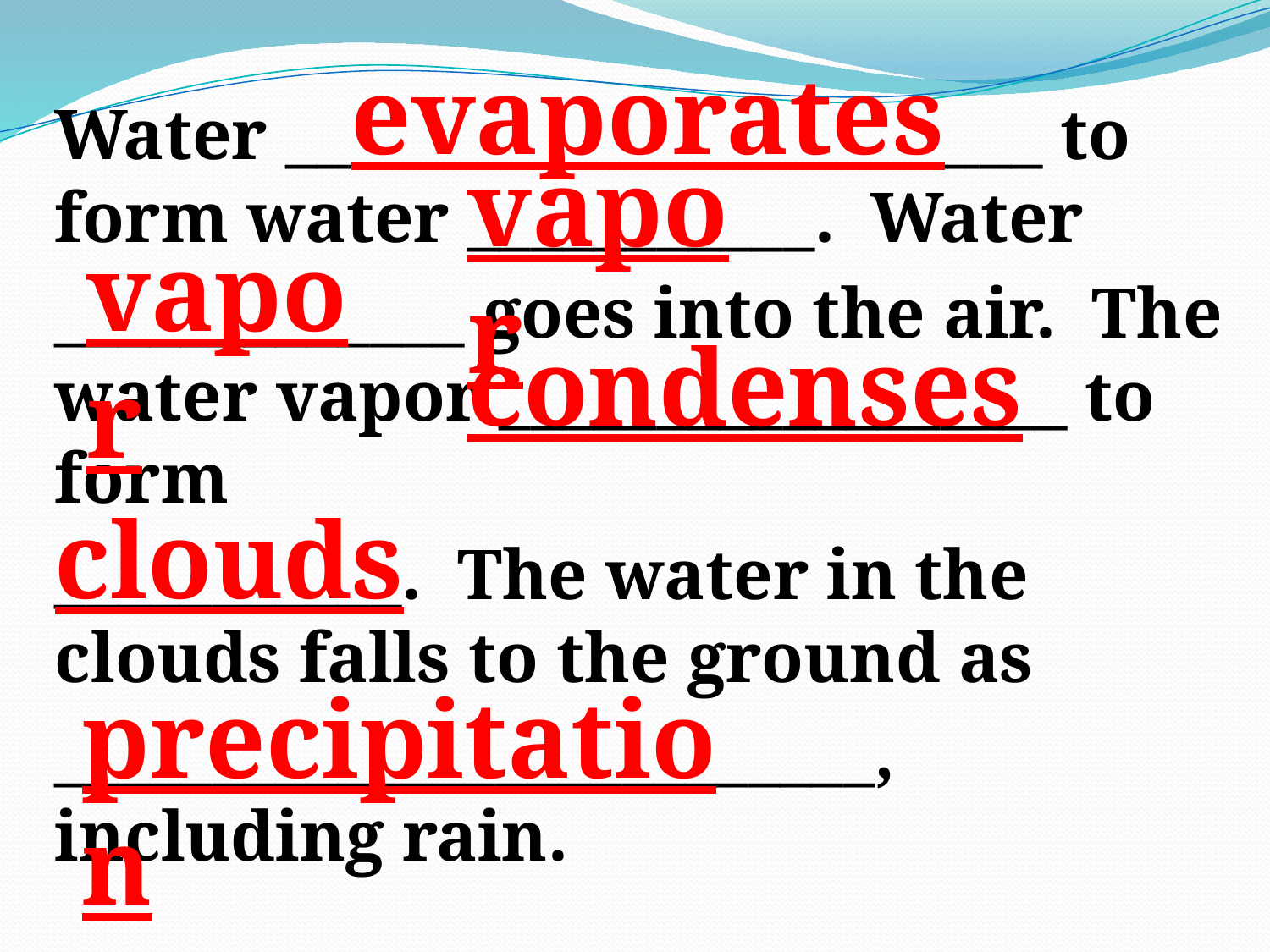

evaporates
Water ________________________ to form water ___________.  Water
_____________ goes into the air.  The water vapor __________________ to form
___________.  The water in the clouds falls to the ground as
__________________________, including rain.

vapor
vapor
condenses
clouds
precipitation